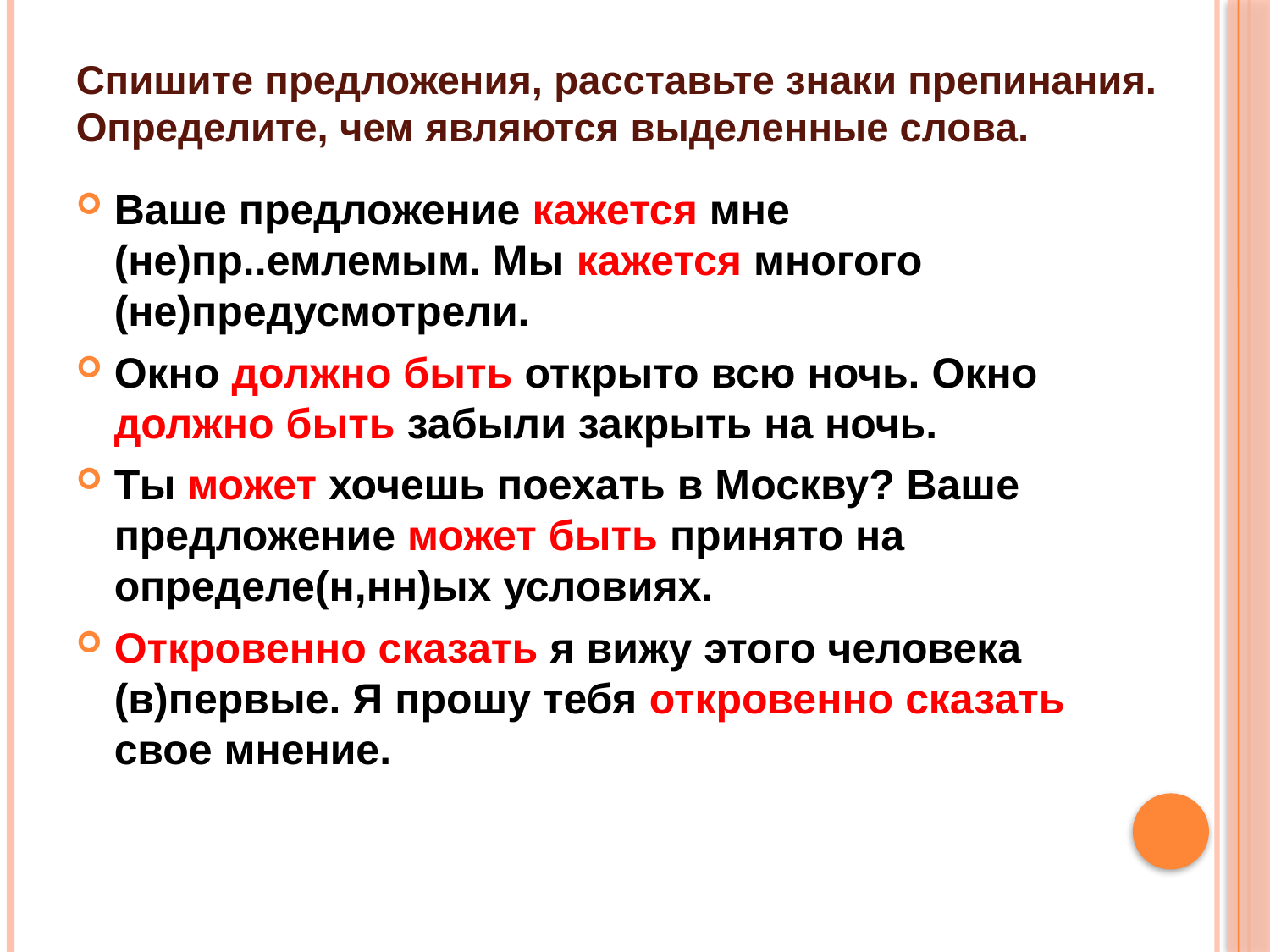

# Спишите предложения, расставьте знаки препинания. Определите, чем являются выделенные слова.
Ваше предложение кажется мне (не)пр..емлемым. Мы кажется многого (не)предусмотрели.
Окно должно быть открыто всю ночь. Окно должно быть забыли закрыть на ночь.
Ты может хочешь поехать в Москву? Ваше предложение может быть принято на определе(н,нн)ых условиях.
Откровенно сказать я вижу этого человека (в)первые. Я прошу тебя откровенно сказать свое мнение.